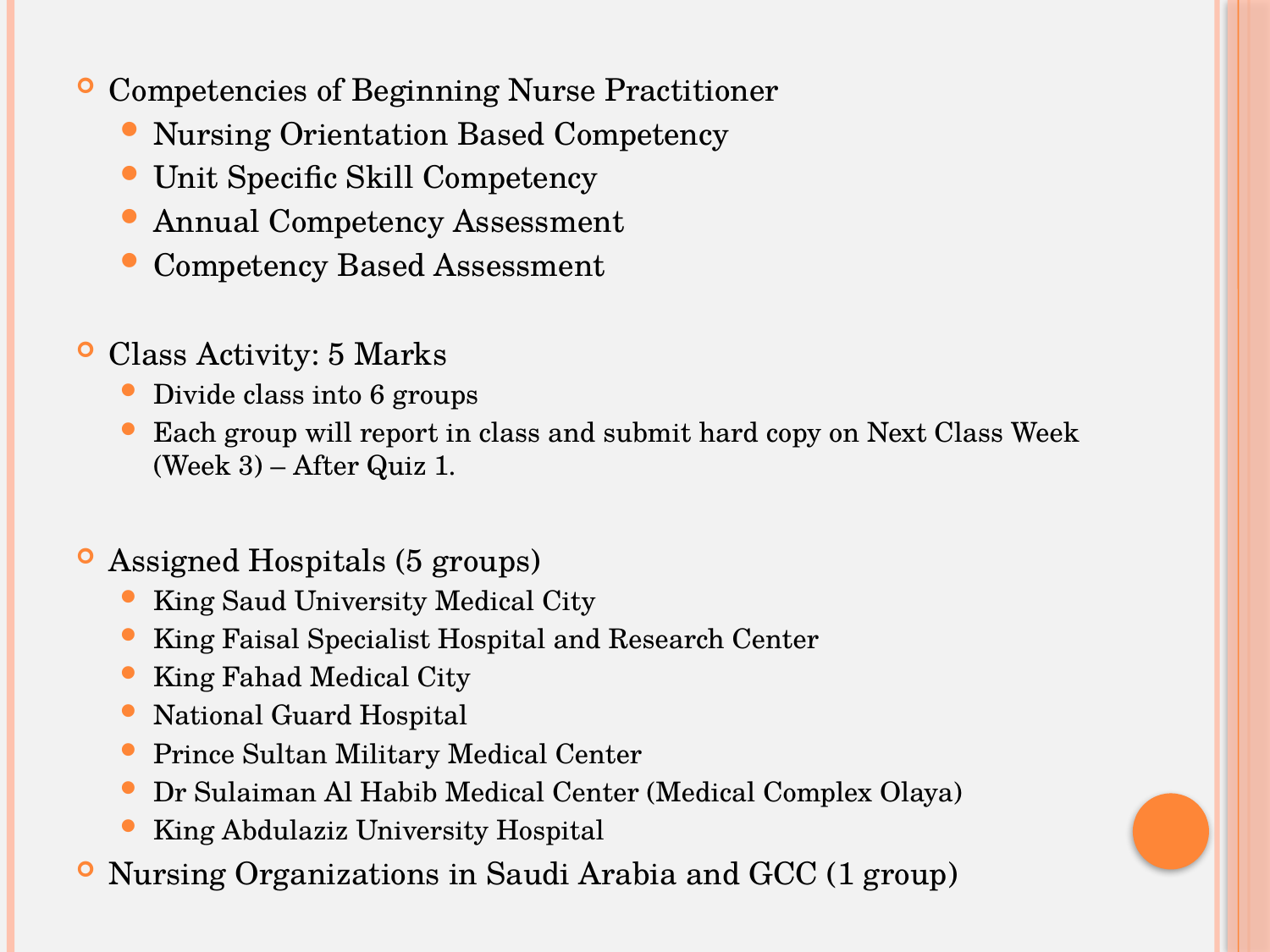

Competencies of Beginning Nurse Practitioner
Nursing Orientation Based Competency
Unit Specific Skill Competency
Annual Competency Assessment
Competency Based Assessment

Class Activity: 5 Marks
Divide class into 6 groups
Each group will report in class and submit hard copy on Next Class Week (Week 3) – After Quiz 1.

Assigned Hospitals (5 groups)
King Saud University Medical City
King Faisal Specialist Hospital and Research Center
King Fahad Medical City
National Guard Hospital
Prince Sultan Military Medical Center
Dr Sulaiman Al Habib Medical Center (Medical Complex Olaya)
King Abdulaziz University Hospital
Nursing Organizations in Saudi Arabia and GCC (1 group)